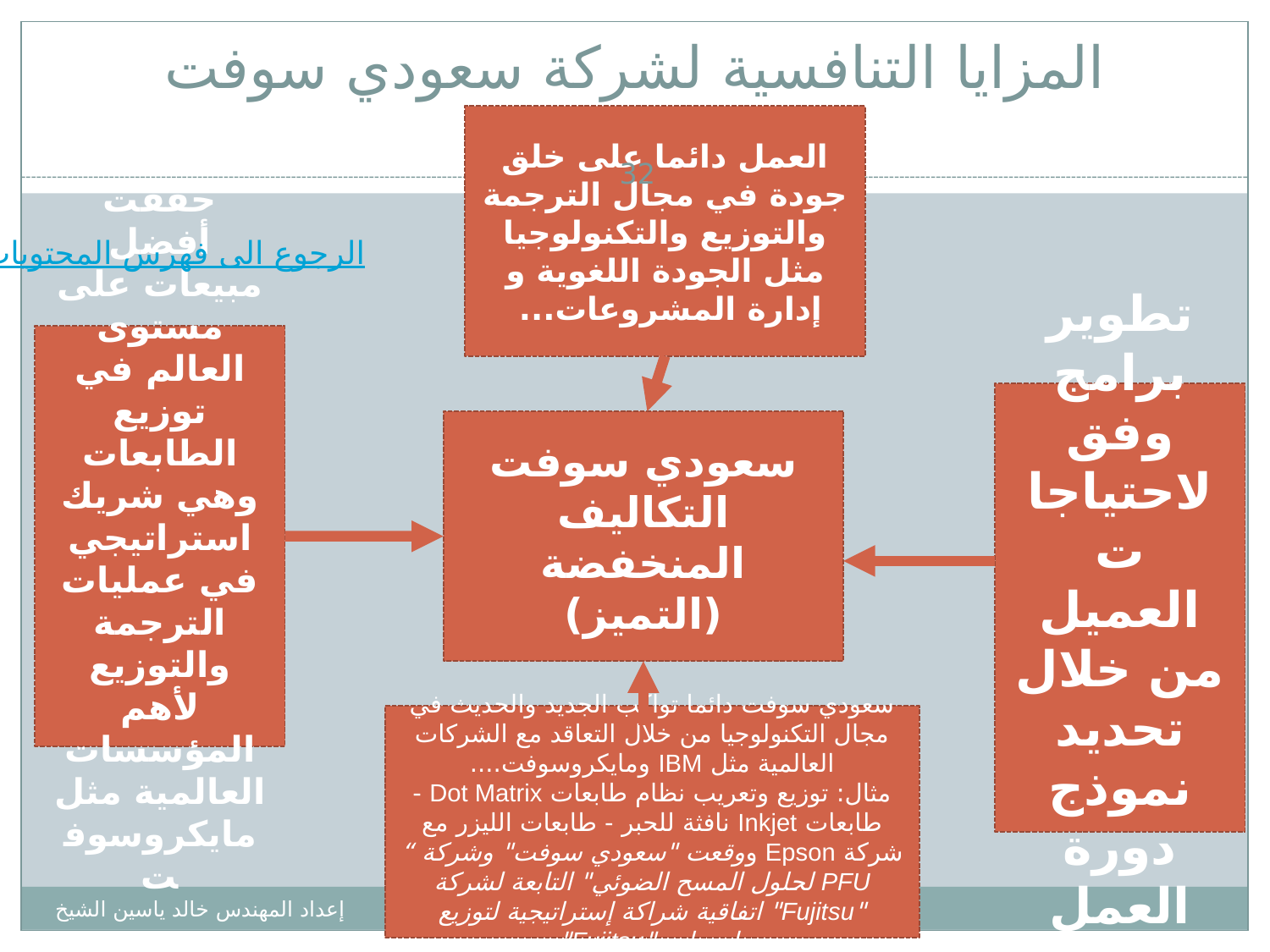

# المزايا التنافسية لشركة سعودي سوفت
العمل دائما على خلق جودة في مجال الترجمة والتوزيع والتكنولوجيا مثل الجودة اللغوية و إدارة المشروعات...
32
الرجوع الى فهرس المحتويات
حققت أفضل مبيعات على مستوى العالم في توزيع الطابعات وهي شريك استراتيجي في عمليات الترجمة والتوزيع لأهم المؤسسات العالمية مثل مايكروسوفت
تطوير برامج وفق لاحتياجات العميل من خلال تحديد نموذج دورة العمل
سعودي سوفت
التكاليف المنخفضة (التميز)
سعودي سوفت دائما تواكب الجديد والحديث في مجال التكنولوجيا من خلال التعاقد مع الشركات العالمية مثل IBM ومايكروسوفت....
مثال: توزيع وتعريب نظام طابعات Dot Matrix - طابعات Inkjet نافثة للحبر - طابعات الليزر مع شركة Epson ووقعت "سعودي سوفت" وشركة “ PFU لحلول المسح الضوئي" التابعة لشركة "Fujitsu" اتفاقية شراكة إستراتيجية لتوزيع ماسحات "Fujitsu"
إعداد المهندس خالد ياسين الشيخ